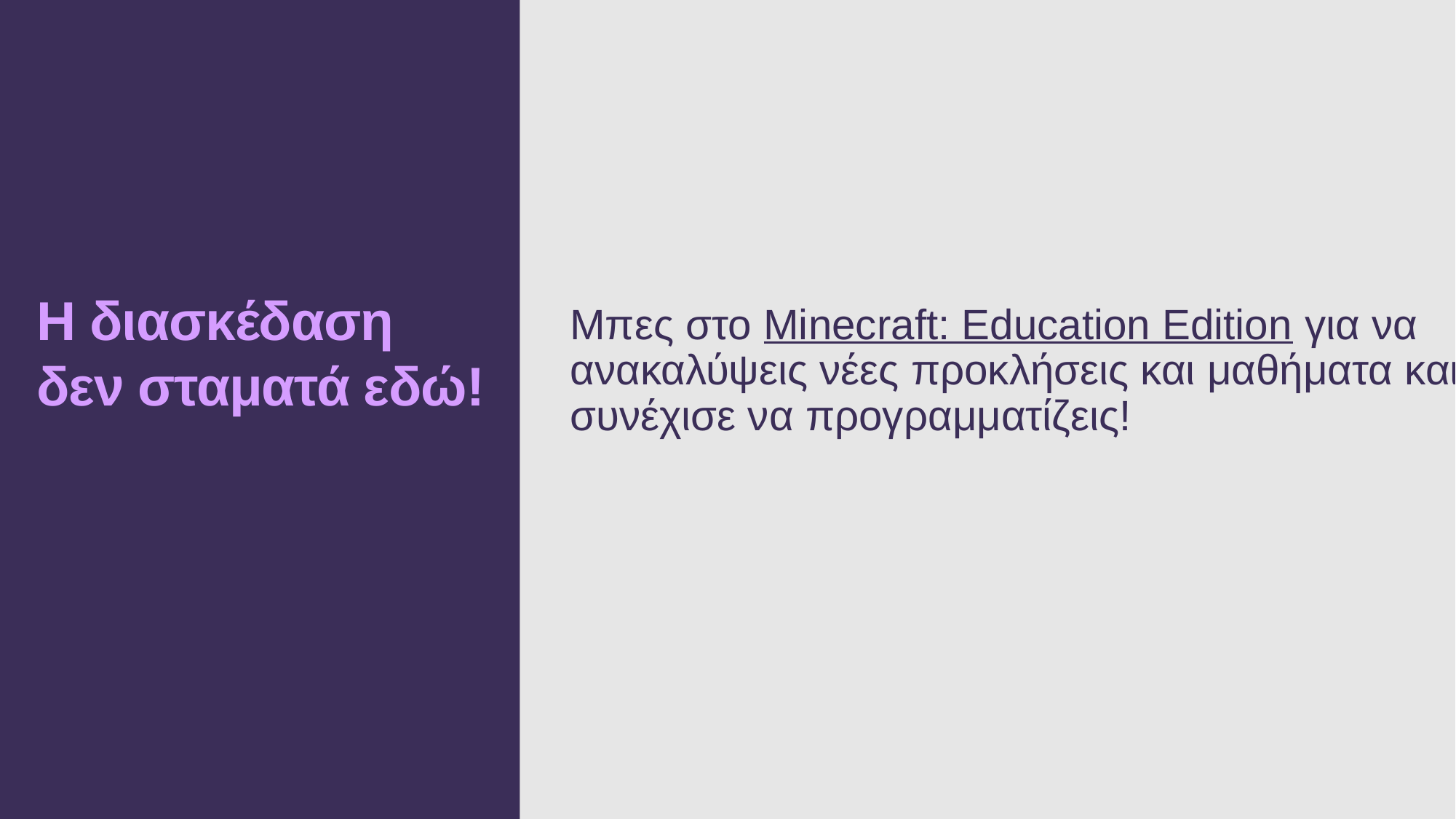

Μπες στο Minecraft: Education Edition για να ανακαλύψεις νέες προκλήσεις και μαθήματα και συνέχισε να προγραμματίζεις!

# Η διασκέδαση δεν σταματά εδώ!